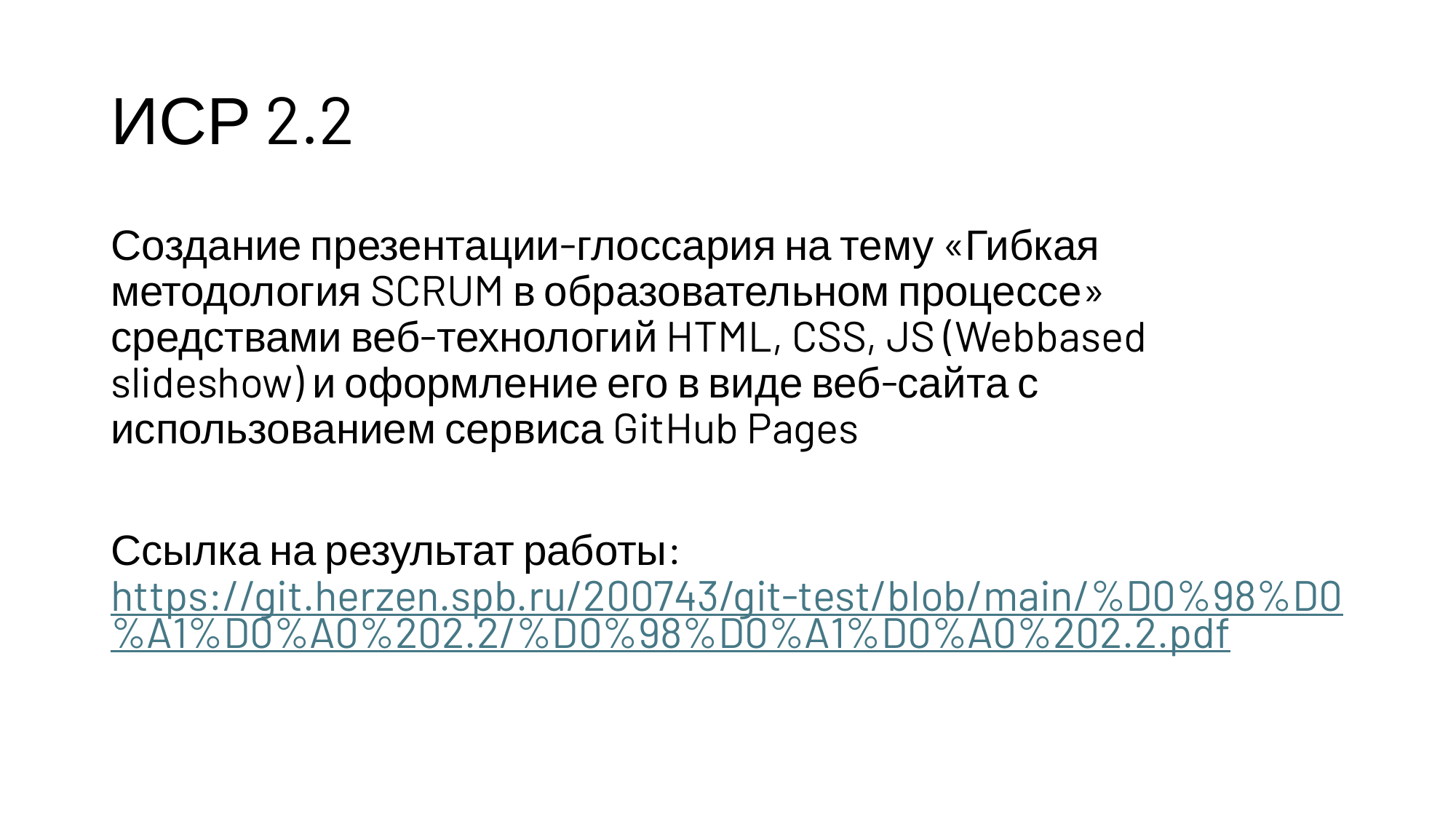

# ИСР 2.2
Создание презентации-глоссария на тему «Гибкая методология SCRUM в образовательном процессе» средствами веб-технологий HTML, CSS, JS (Webbased slideshow) и оформление его в виде веб-сайта с использованием сервиса GitHub Pages

Ссылка на результат работы: https://git.herzen.spb.ru/200743/git-test/blob/main/%D0%98%D0%A1%D0%A0%202.2/%D0%98%D0%A1%D0%A0%202.2.pdf